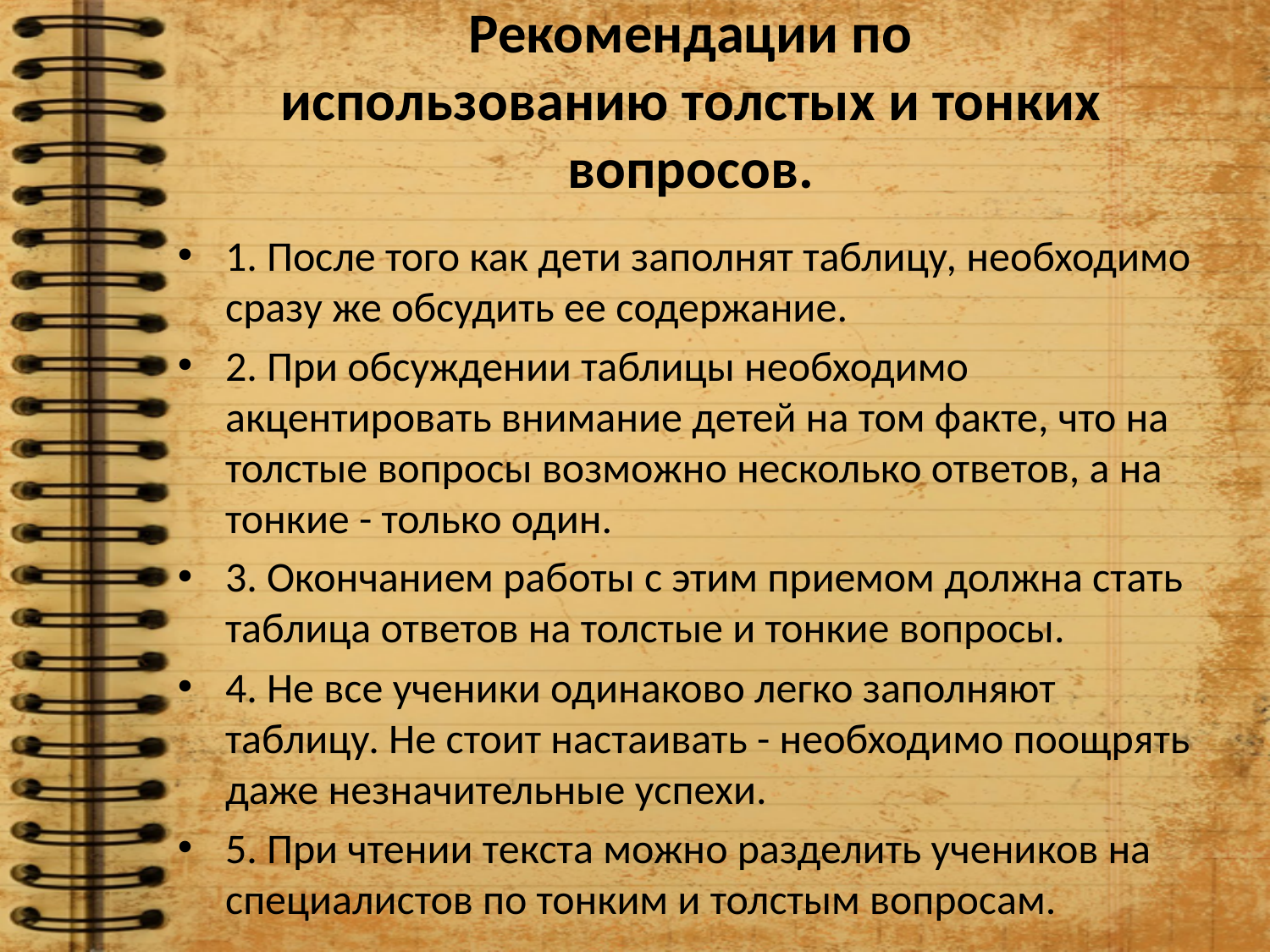

# Рекомендации по использованию толстых и тонких вопросов.
1. После того как дети заполнят таблицу, необходимо сразу же обсудить ее содержание.
2. При обсуждении таблицы необходимо акцентировать внимание детей на том факте, что на толстые вопросы возможно несколько ответов, а на тонкие - только один.
3. Окончанием работы с этим приемом должна стать таблица ответов на толстые и тонкие вопросы.
4. Не все ученики одинаково легко заполняют таблицу. Не стоит настаивать - необходимо поощрять даже незначительные успехи.
5. При чтении текста можно разделить учеников на специалистов по тонким и толстым вопросам.